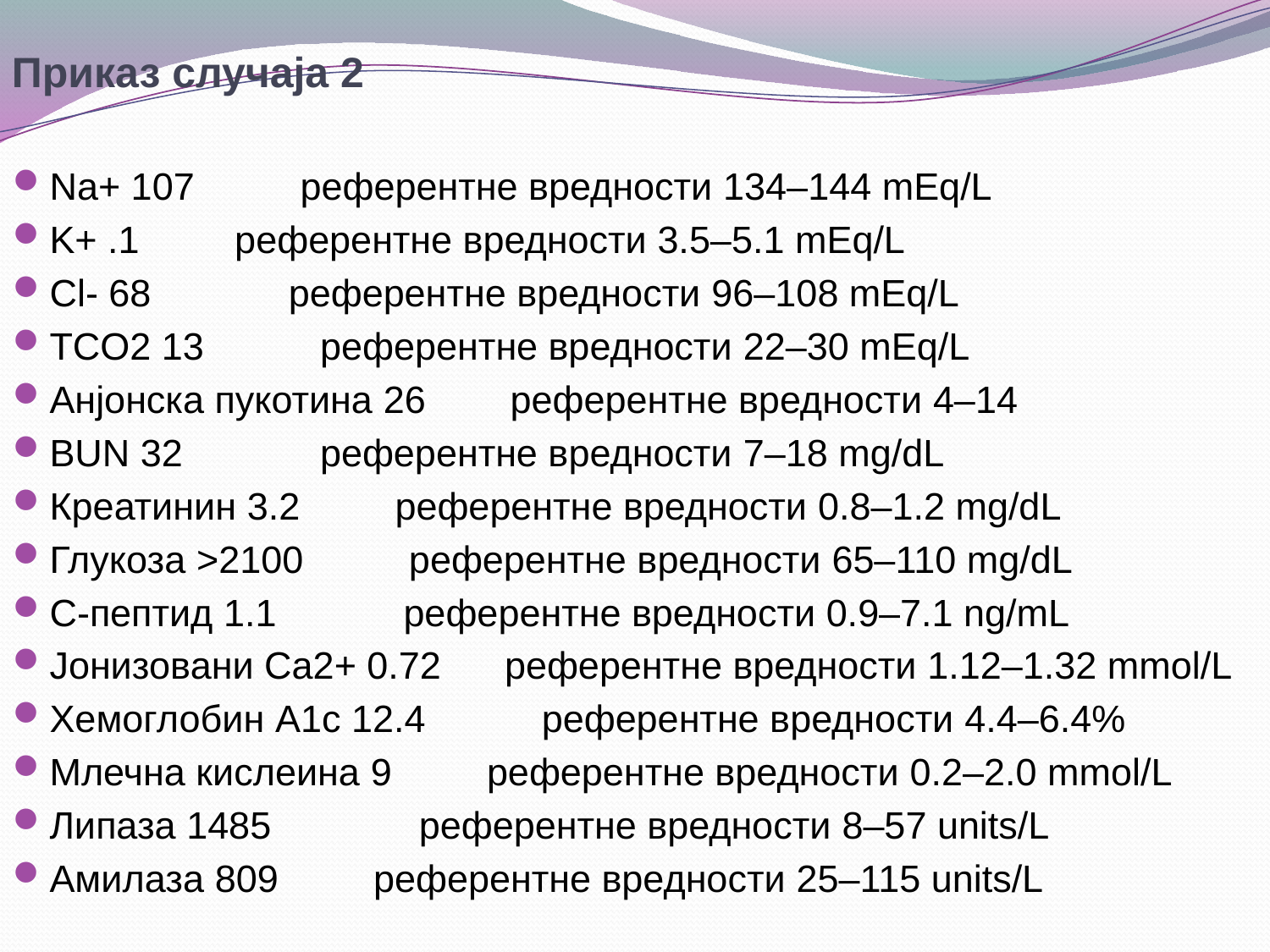

# Приказ случаја 2
Na+ 107          референтне вредности 134–144 mEq/L
K+ .1         референтне вредности 3.5–5.1 mEq/L
Cl- 68             референтне вредности 96–108 mEq/L
TCO2 13           референтне вредности 22–30 mEq/L
Анјонска пукотина 26        референтне вредности 4–14
BUN 32             референтне вредности 7–18 mg/dL
Креатинин 3.2         референтне вредности 0.8–1.2 mg/dL
Глукоза >2100          референтне вредности 65–110 mg/dL
C-пептид 1.1            референтне вредности 0.9–7.1 ng/mL
Јонизовани Ca2+ 0.72      референтне вредности 1.12–1.32 mmol/L
Хемоглобин A1c 12.4           референтне вредности 4.4–6.4%
Млечна кислеина 9         референтне вредности 0.2–2.0 mmol/L
Липаза 1485              референтне вредности 8–57 units/L
Амилаза 809         референтне вредности 25–115 units/L